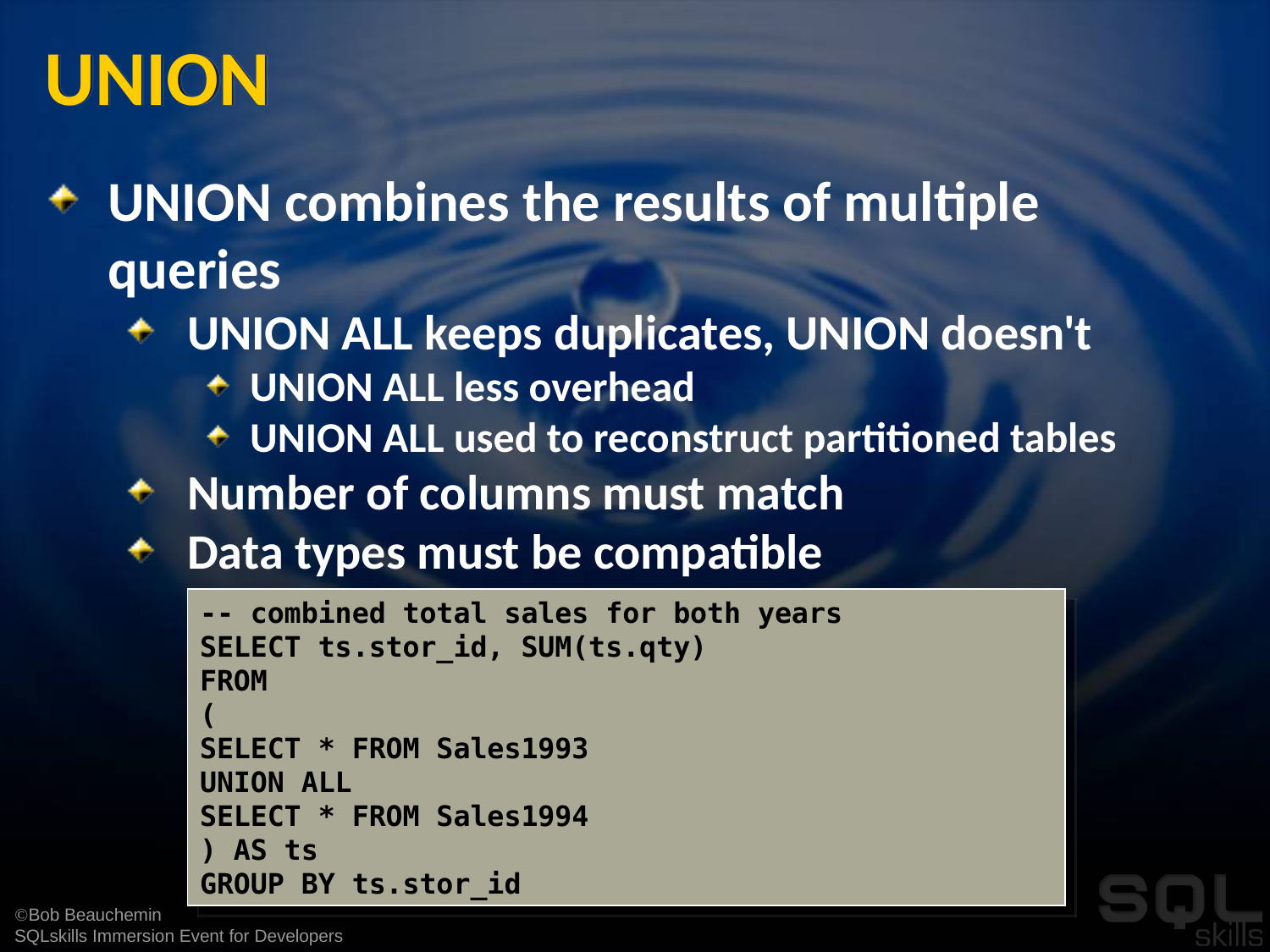

# UNION
UNION combines the results of multiple queries
UNION ALL keeps duplicates, UNION doesn't
UNION ALL less overhead
UNION ALL used to reconstruct partitioned tables
Number of columns must match
Data types must be compatible

-- combined total sales for both years
SELECT ts.stor_id, SUM(ts.qty)
FROM
(
SELECT * FROM Sales1993
UNION ALL
SELECT * FROM Sales1994
) AS ts
GROUP BY ts.stor_id